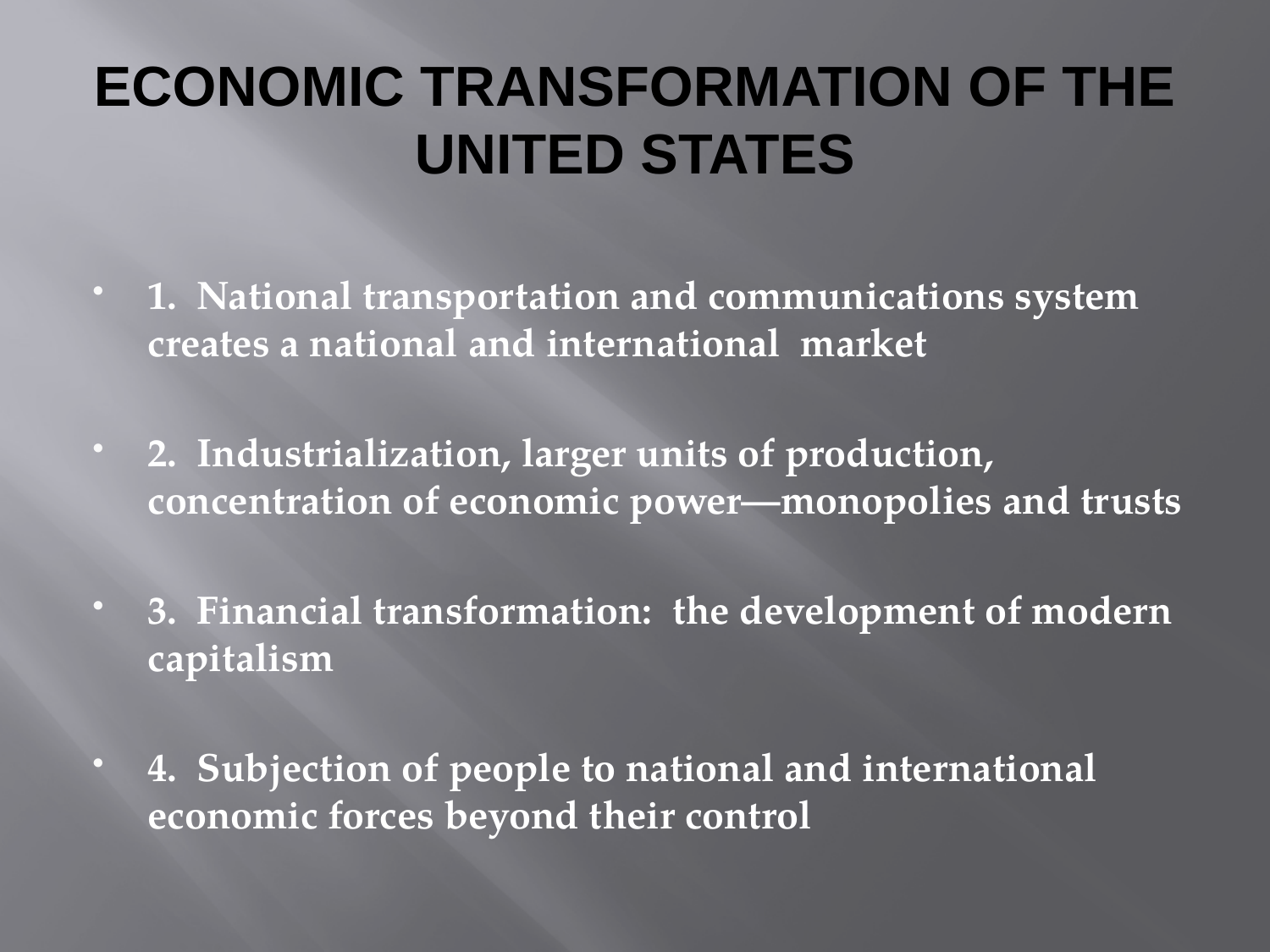

# ECONOMIC TRANSFORMATION OF THE UNITED STATES

1.  National transportation and communications system creates a national and international  market

2.  Industrialization, larger units of production, concentration of economic power—monopolies and trusts

3.  Financial transformation:  the development of modern capitalism

4.  Subjection of people to national and international economic forces beyond their control